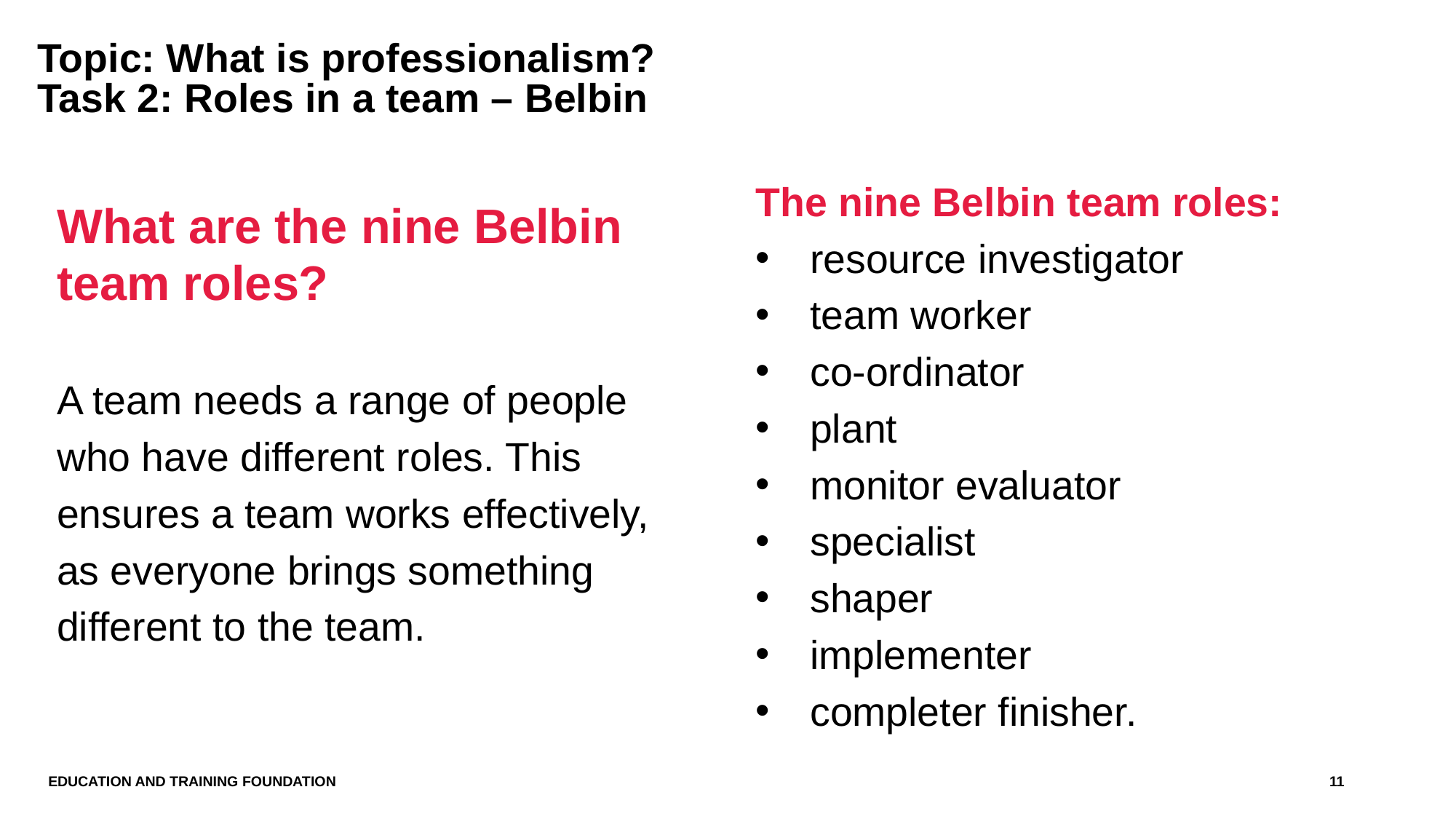

# Topic: What is professionalism? Task 2: Roles in a team – Belbin

The nine Belbin team roles:
resource investigator
team worker
co-ordinator
plant
monitor evaluator
specialist
shaper
implementer
completer finisher.

What are the nine Belbin team roles?
A team needs a range of people who have different roles. This ensures a team works effectively, as everyone brings something different to the team.
11
Education and Training Foundation